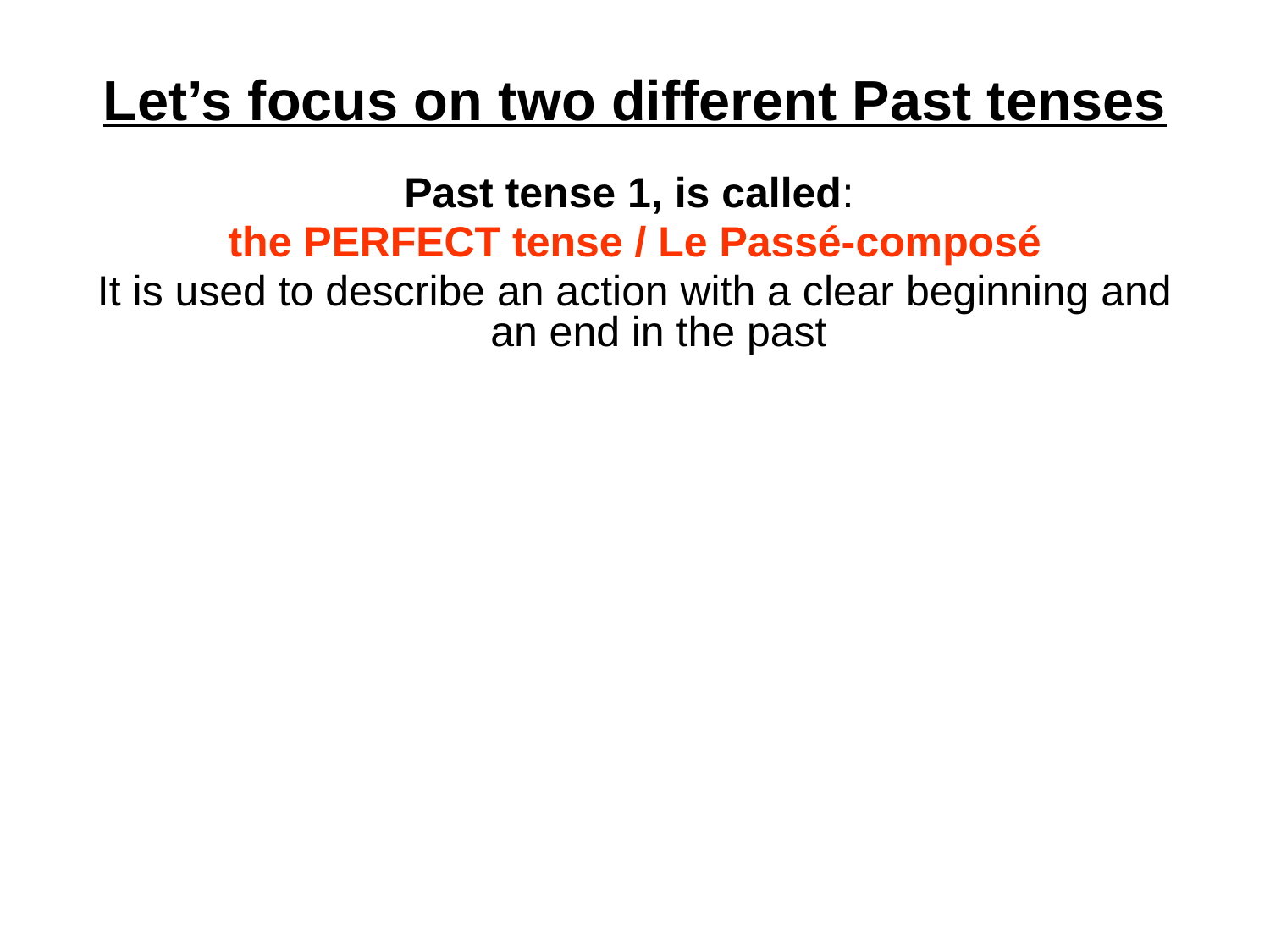

# Let’s focus on two different Past tenses
Past tense 1, is called:
the PERFECT tense / Le Passé-composé
It is used to describe an action with a clear beginning and an end in the past